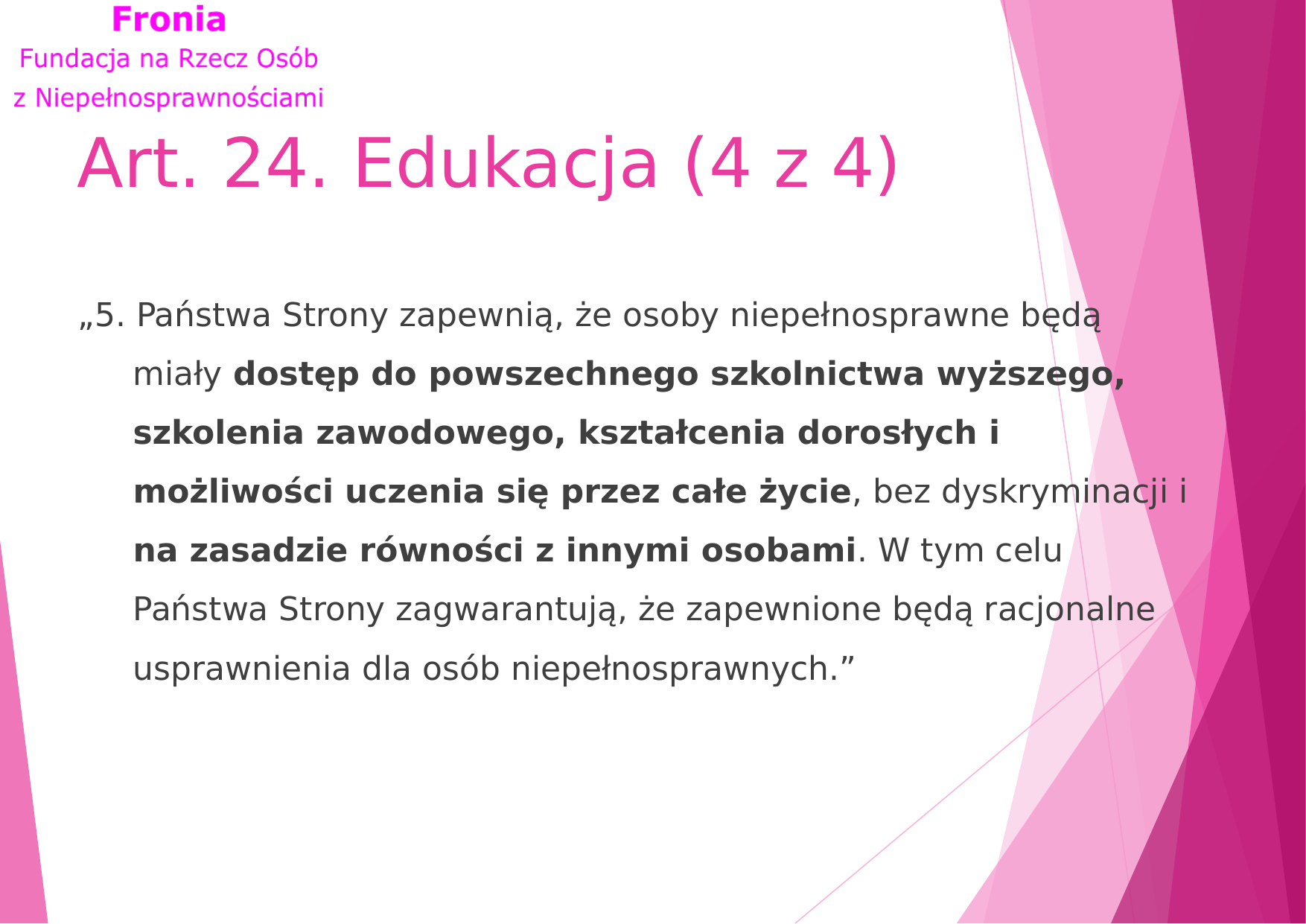

# Art. 24. Edukacja (4 z 4)
„5. Państwa Strony zapewnią, że osoby niepełnosprawne będą miały dostęp do powszechnego szkolnictwa wyższego, szkolenia zawodowego, kształcenia dorosłych i możliwości uczenia się przez całe życie, bez dyskryminacji i na zasadzie równości z innymi osobami. W tym celu Państwa Strony zagwarantują, że zapewnione będą racjonalne usprawnienia dla osób niepełnosprawnych.”